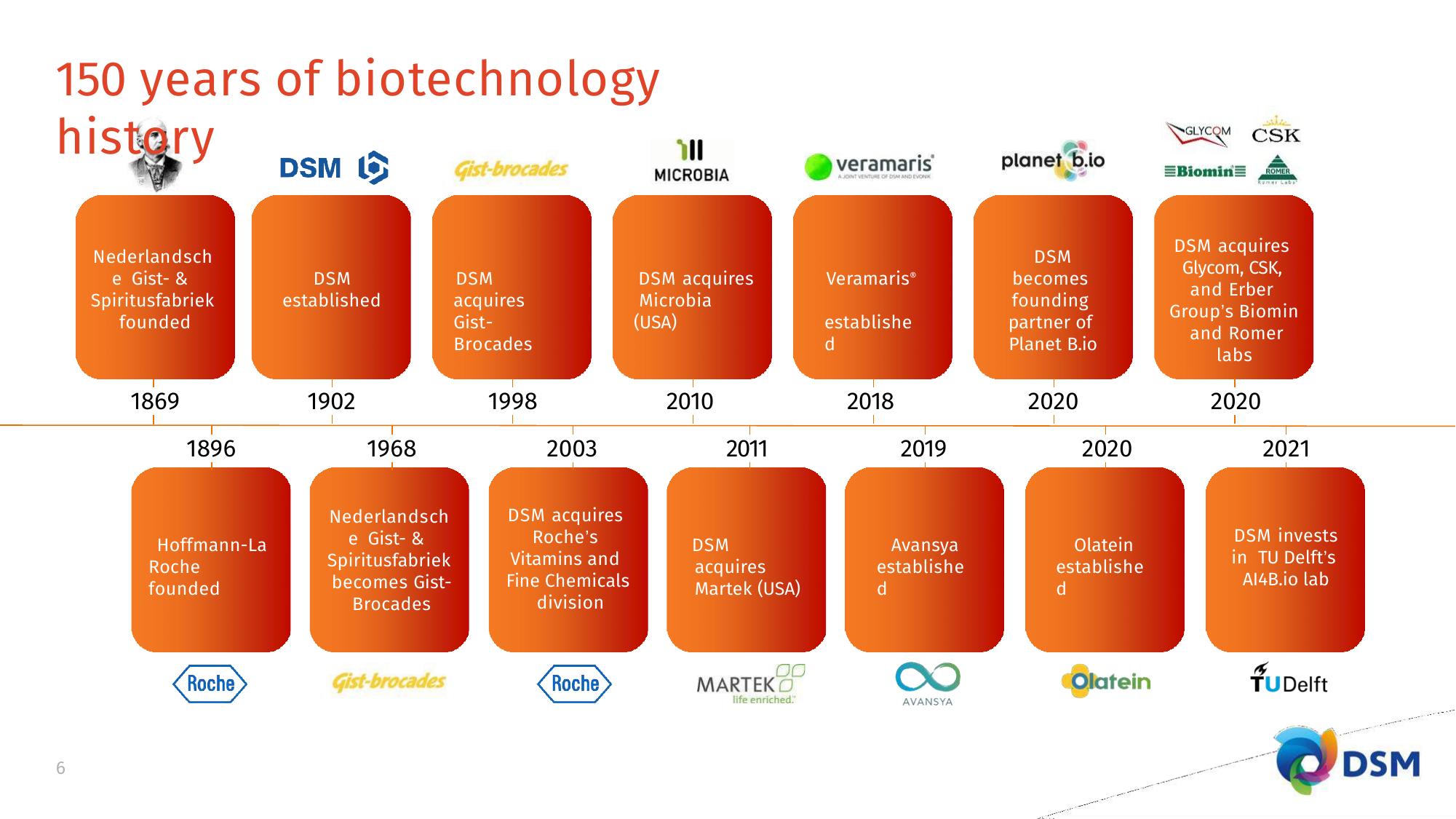

# 150 years of biotechnology history

DSM acquires  Glycom, CSK,  and Erber  Group’s Biomin  and Romer labs
Nederlandsche  Gist- &  Spiritusfabriek  founded
DSM becomes  founding  partner of  Planet B.io
DSM
established
DSM acquires  Gist-Brocades
DSM acquires  Microbia (USA)
Veramaris®  established

1869
1902
1998
2010
2018
2020
2020

1896
1968
2003
2011
2019
2020
2021

DSM acquires  Roche’s  Vitamins and  Fine Chemicals  division
Nederlandsche  Gist- &  Spiritusfabriek  becomes Gist-  Brocades
DSM invests in  TU Delft’s  AI4B.io lab
Hoffmann-La  Roche founded
DSM acquires  Martek (USA)
Avansya  established
Olatein  established

6